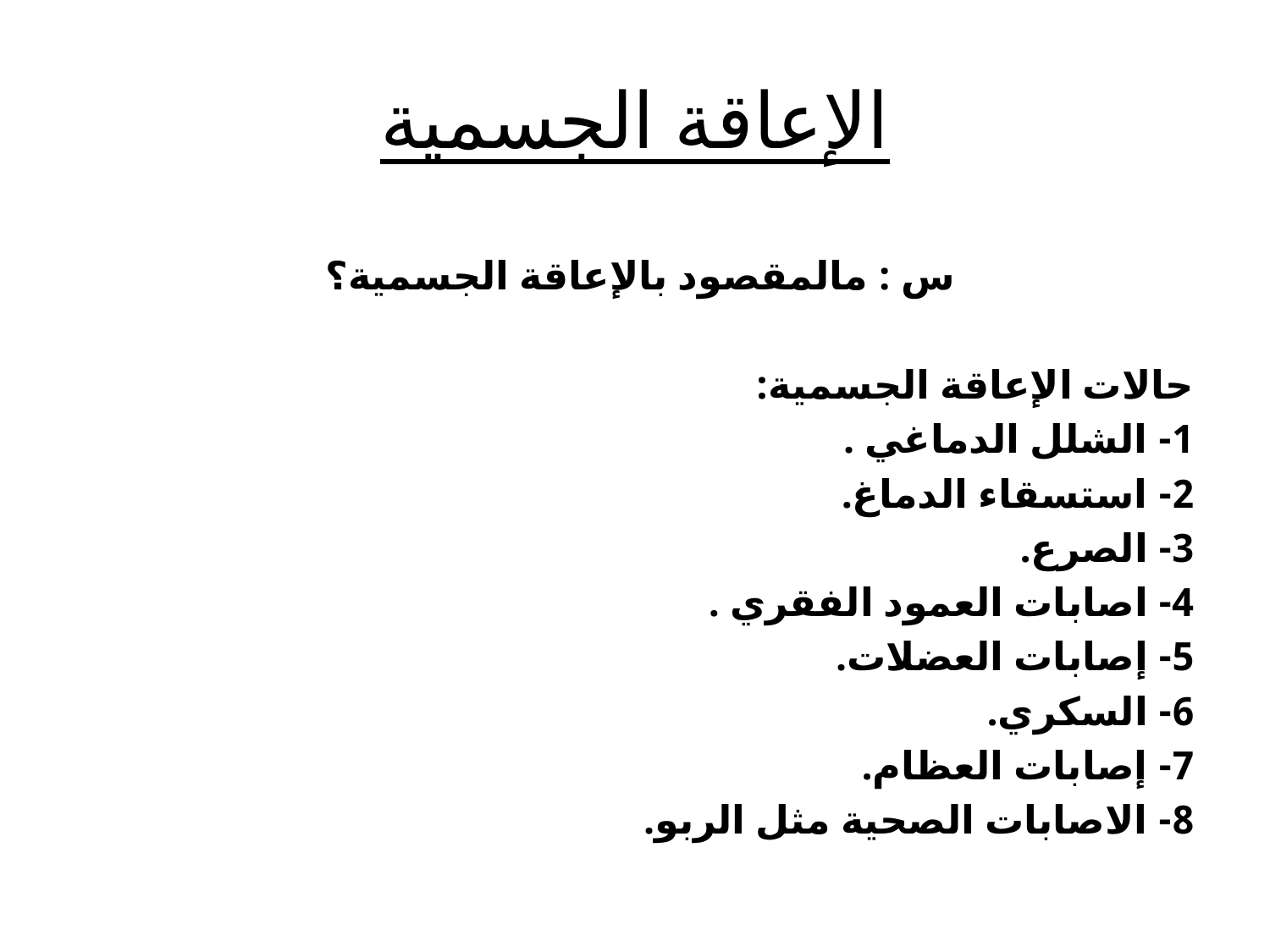

# الإعاقة الجسمية

س : مالمقصود بالإعاقة الجسمية؟

حالات الإعاقة الجسمية:
1- الشلل الدماغي .
2- استسقاء الدماغ.
3- الصرع.
4- اصابات العمود الفقري .
5- إصابات العضلات.
6- السكري.
7- إصابات العظام.
8- الاصابات الصحية مثل الربو.